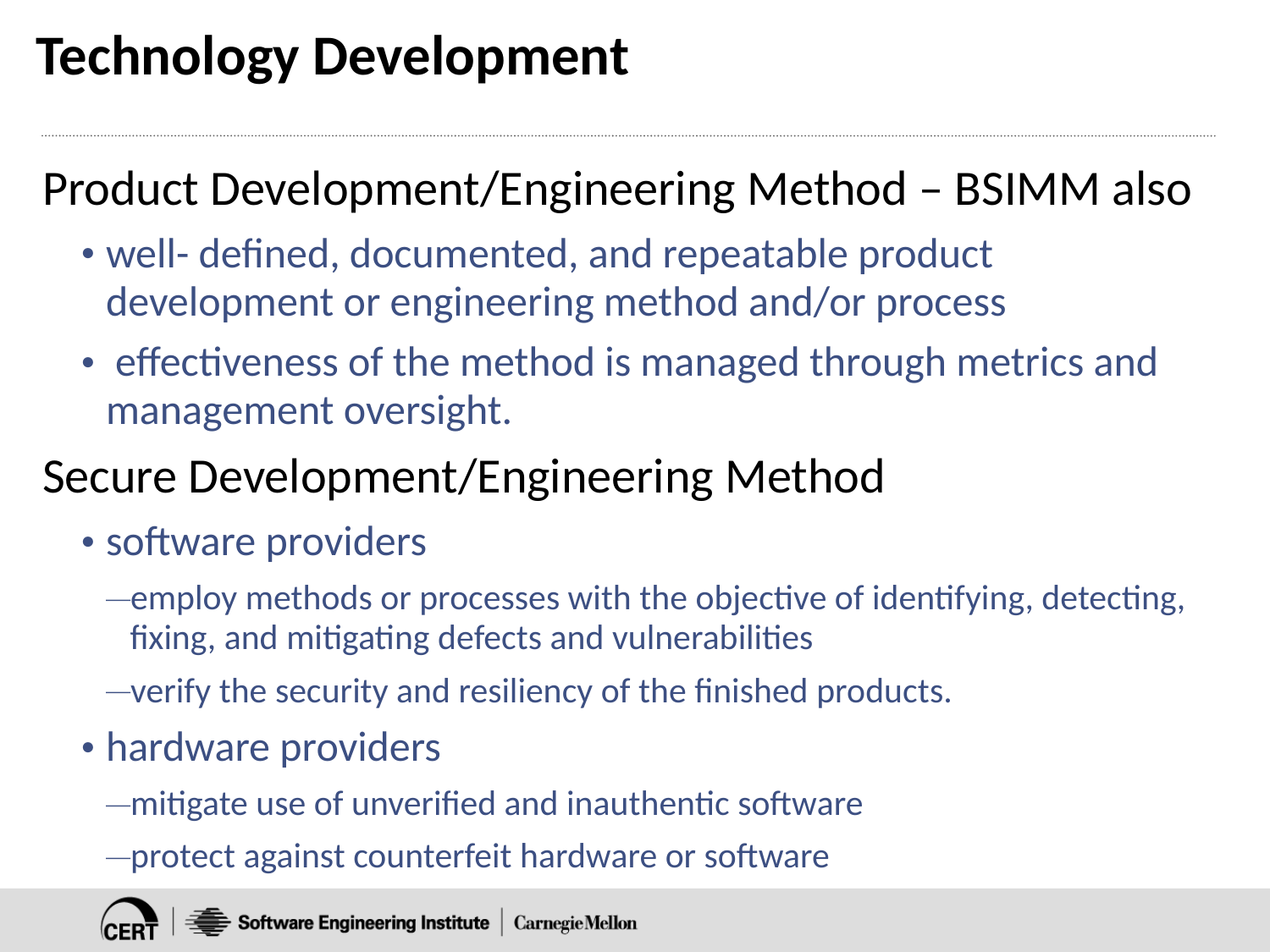

# Technology Development
Product Development/Engineering Method – BSIMM also
well- defined, documented, and repeatable product development or engineering method and/or process
 effectiveness of the method is managed through metrics and management oversight.
Secure Development/Engineering Method
software providers
employ methods or processes with the objective of identifying, detecting, fixing, and mitigating defects and vulnerabilities
verify the security and resiliency of the finished products.
hardware providers
mitigate use of unverified and inauthentic software
protect against counterfeit hardware or software